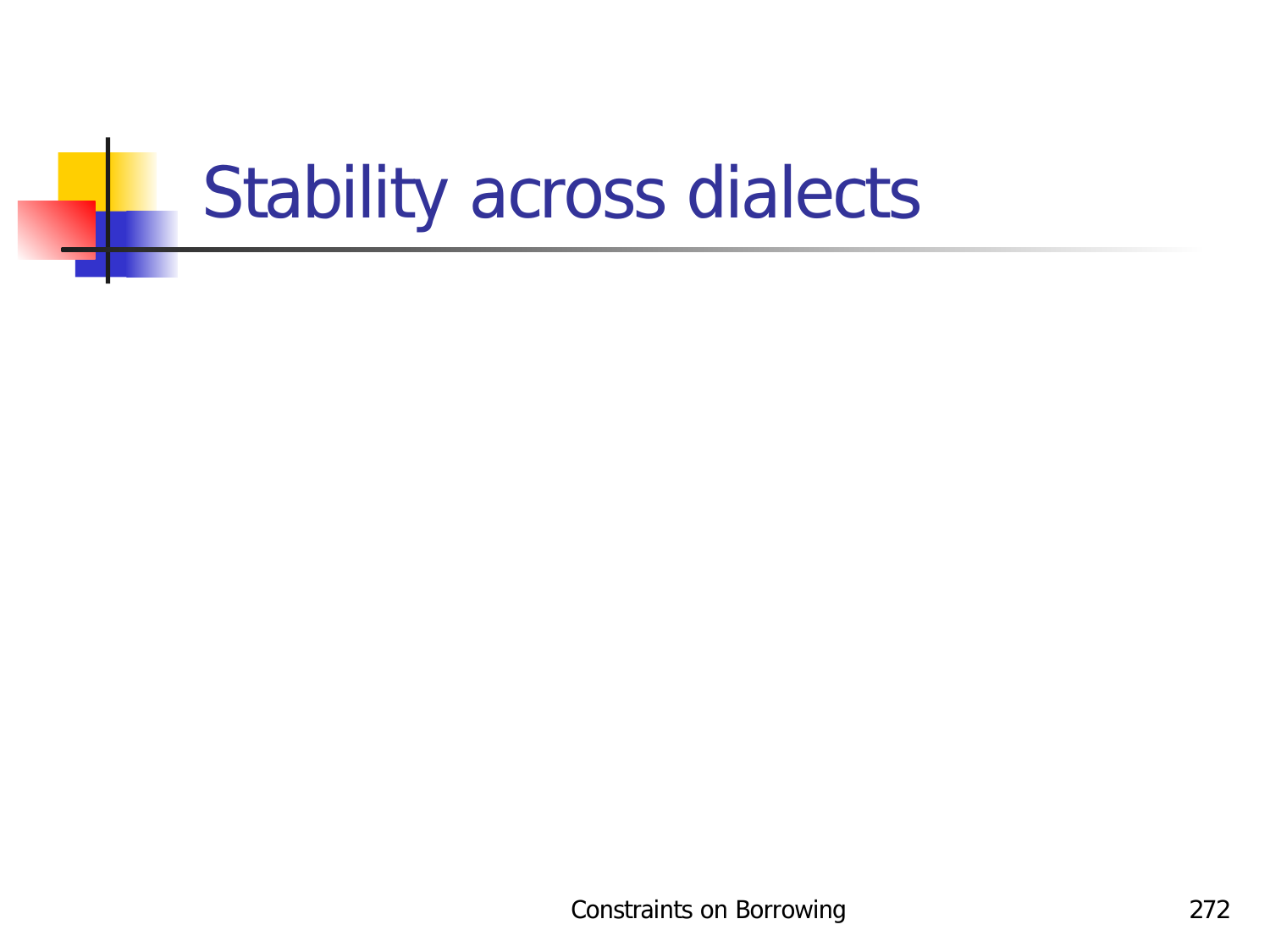

Stability across dialects

Constraints on Borrowing
272